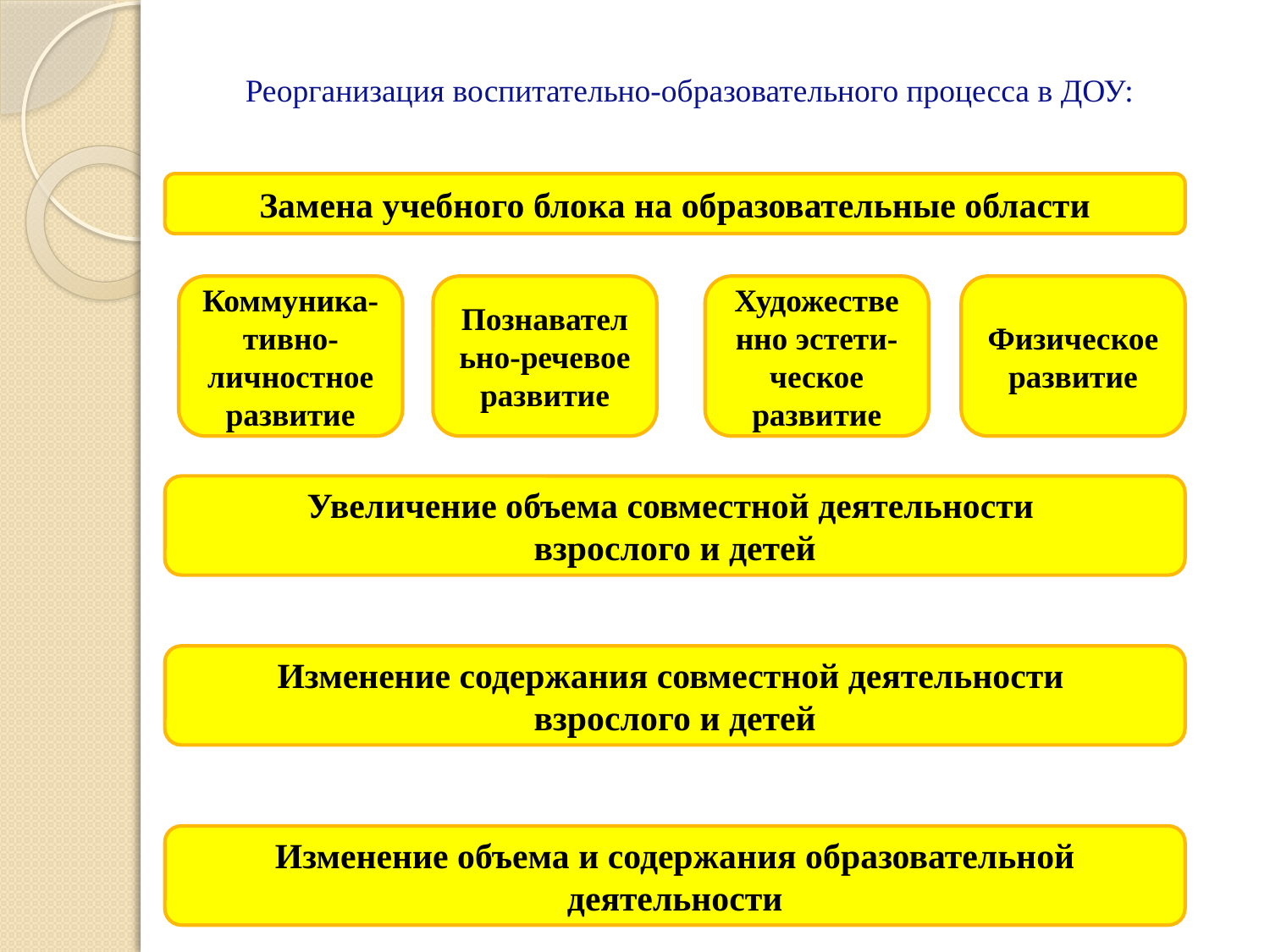

# Реорганизация воспитательно-образовательного процесса в ДОУ:
Замена учебного блока на образовательные области
Коммуника-тивно-личностное развитие
Познавательно-речевое развитие
Художественно эстети-ческое развитие
Физическое развитие
Увеличение объема совместной деятельности
взрослого и детей
Изменение содержания совместной деятельности
взрослого и детей
Изменение объема и содержания образовательной деятельности